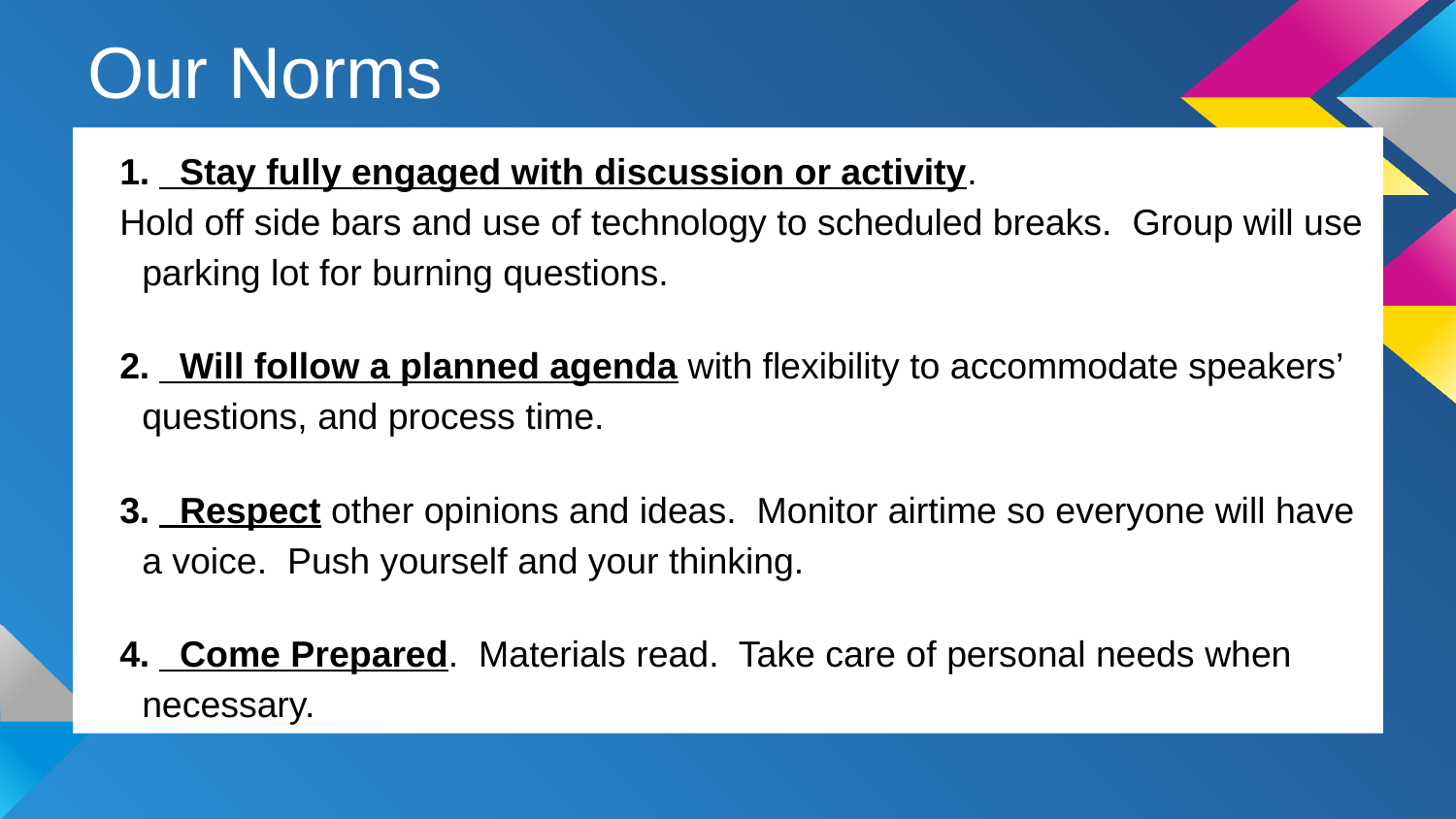

# Our Norms
1.   Stay fully engaged with discussion or activity.
Hold off side bars and use of technology to scheduled breaks.  Group will use parking lot for burning questions.

2.   Will follow a planned agenda with flexibility to accommodate speakers’ questions, and process time.

3.   Respect other opinions and ideas.  Monitor airtime so everyone will have a voice.  Push yourself and your thinking.

4.   Come Prepared.  Materials read.  Take care of personal needs when necessary.